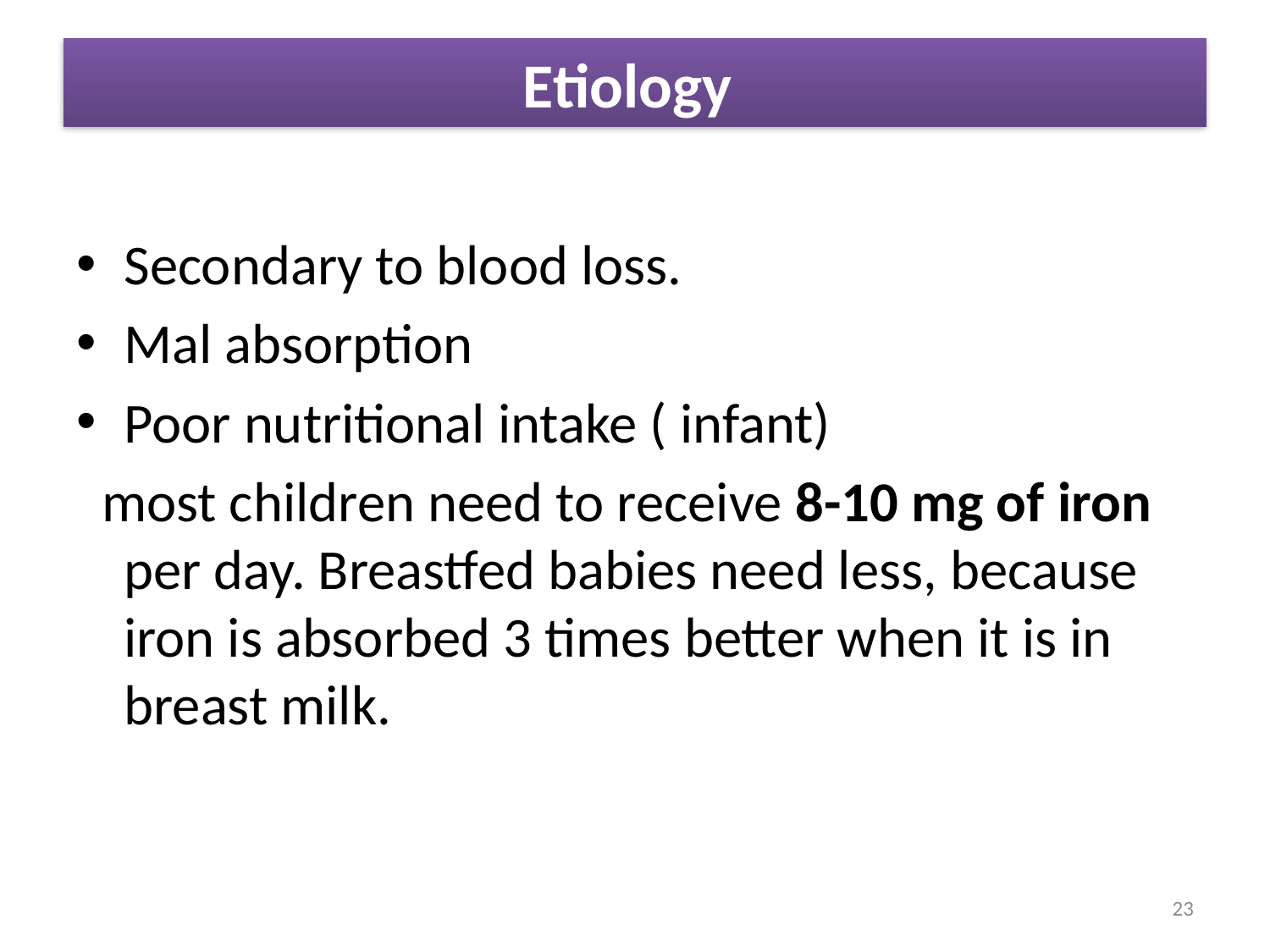

# Etiology
Secondary to blood loss.
Mal absorption
Poor nutritional intake ( infant)
  most children need to receive 8-10 mg of iron per day. Breastfed babies need less, because iron is absorbed 3 times better when it is in breast milk.

23